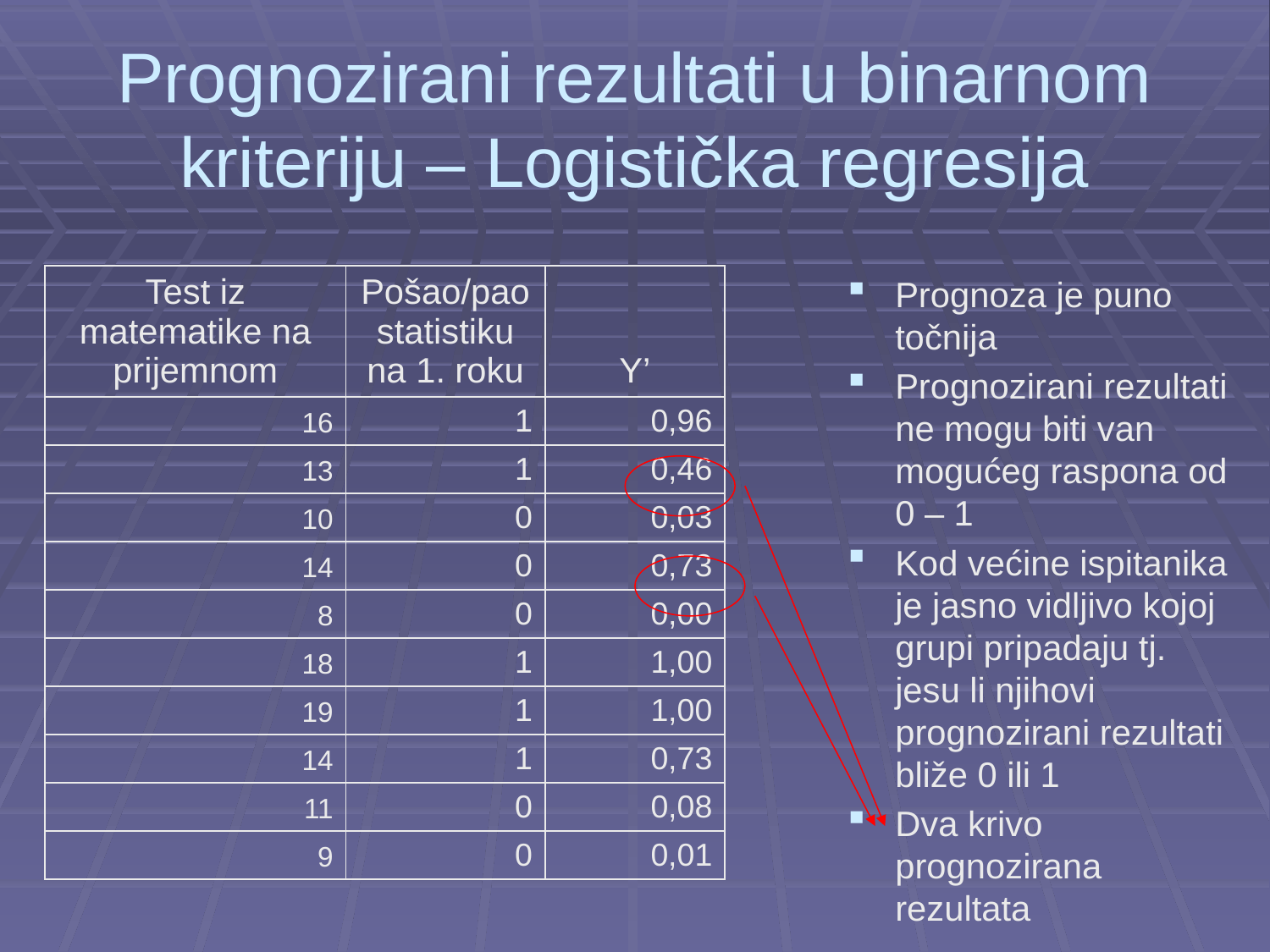

# Prognozirani rezultati u binarnom kriteriju – Logistička regresija
| Test iz matematike na prijemnom | Pošao/pao statistiku na 1. roku | Y’ |
| --- | --- | --- |
| 16 | 1 | 0,96 |
| 13 | 1 | 0,46 |
| 10 | 0 | 0,03 |
| 14 | 0 | 0,73 |
| 8 | 0 | 0,00 |
| 18 | 1 | 1,00 |
| 19 | 1 | 1,00 |
| 14 | 1 | 0,73 |
| 11 | 0 | 0,08 |
| 9 | 0 | 0,01 |
Prognoza je puno točnija
Prognozirani rezultati ne mogu biti van mogućeg raspona od 0 – 1
Kod većine ispitanika je jasno vidljivo kojoj grupi pripadaju tj. jesu li njihovi prognozirani rezultati bliže 0 ili 1
Dva krivo prognozirana rezultata